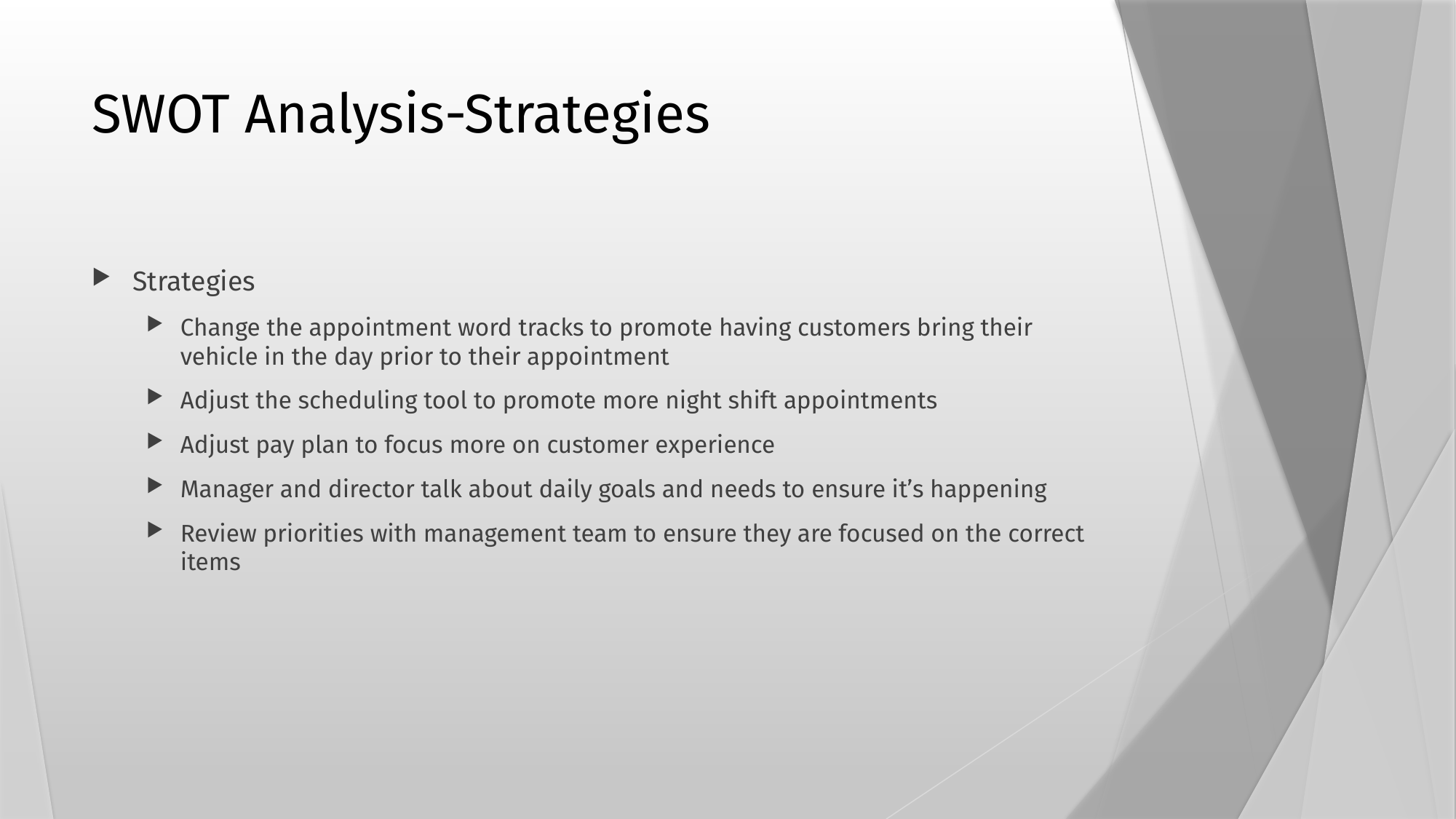

# SWOT Analysis-Strategies
Strategies
Change the appointment word tracks to promote having customers bring their vehicle in the day prior to their appointment
Adjust the scheduling tool to promote more night shift appointments
Adjust pay plan to focus more on customer experience
Manager and director talk about daily goals and needs to ensure it’s happening
Review priorities with management team to ensure they are focused on the correct items